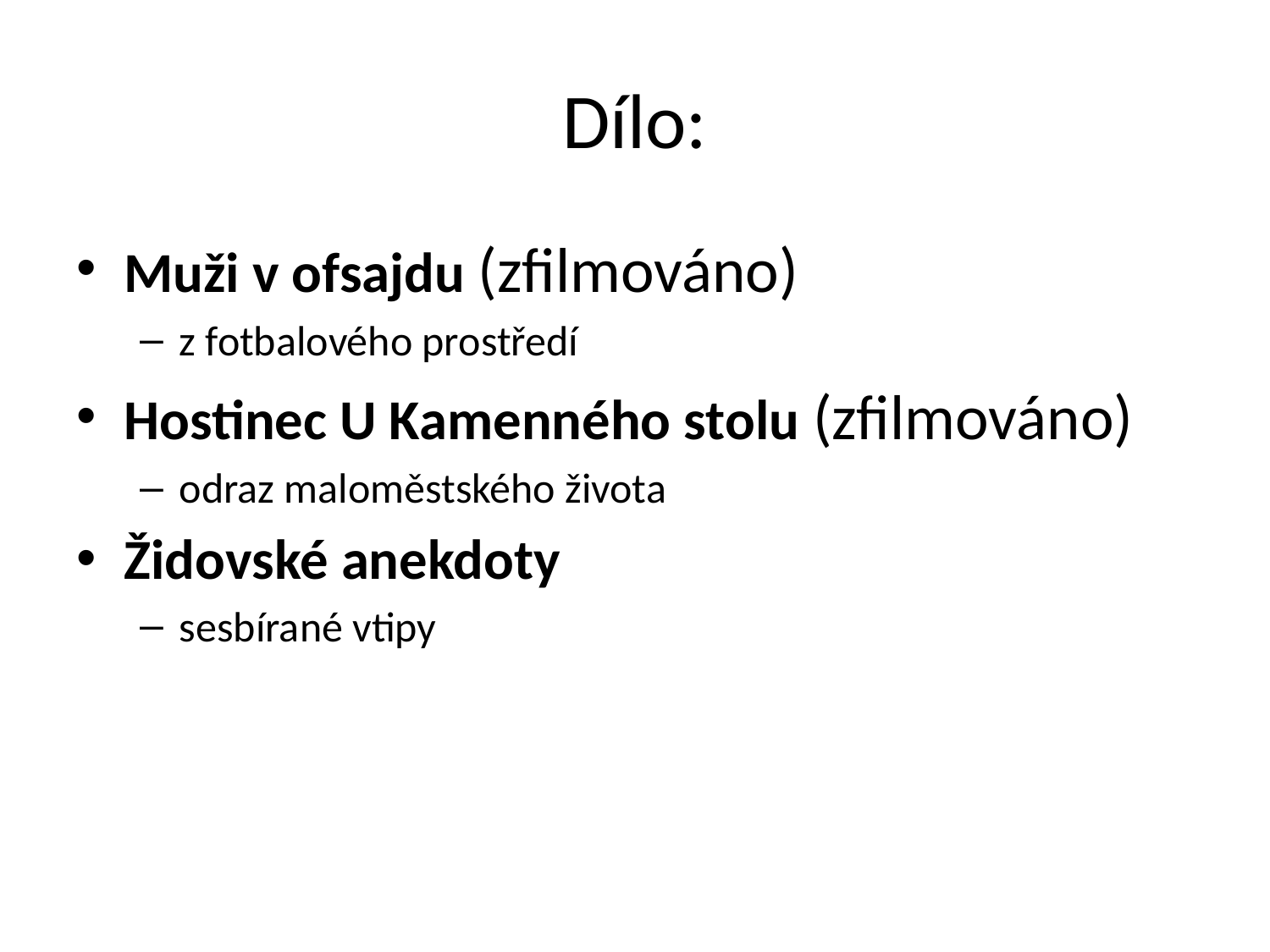

# Dílo:
Muži v ofsajdu (zfilmováno)
z fotbalového prostředí
Hostinec U Kamenného stolu (zfilmováno)
odraz maloměstského života
Židovské anekdoty
sesbírané vtipy